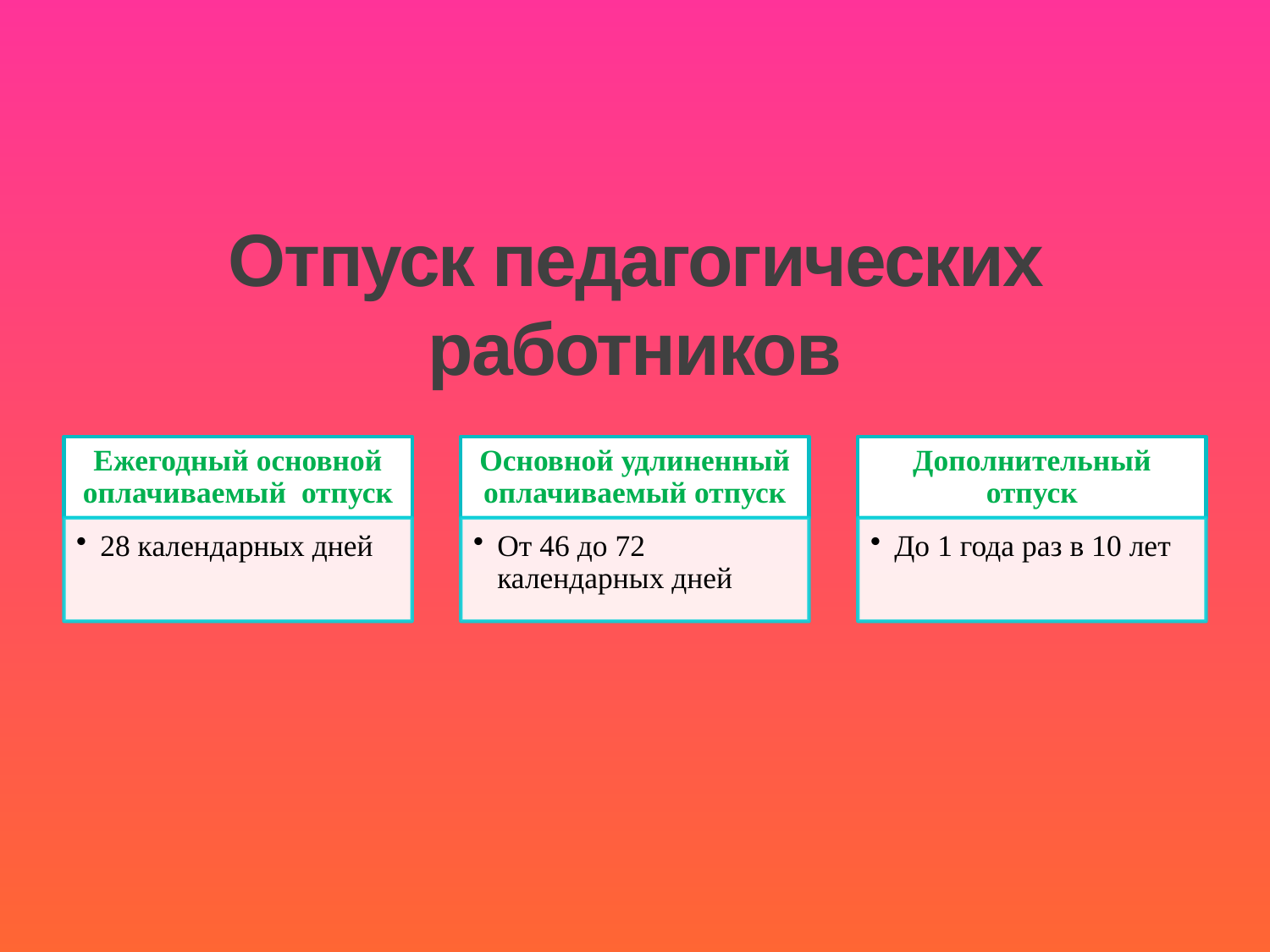

# Отпуск педагогических работников
Ежегодный основной оплачиваемый  отпуск
28 календарных дней
Основной удлиненный оплачиваемый отпуск
От 46 до 72 календарных дней
Дополнительный отпуск
До 1 года раз в 10 лет